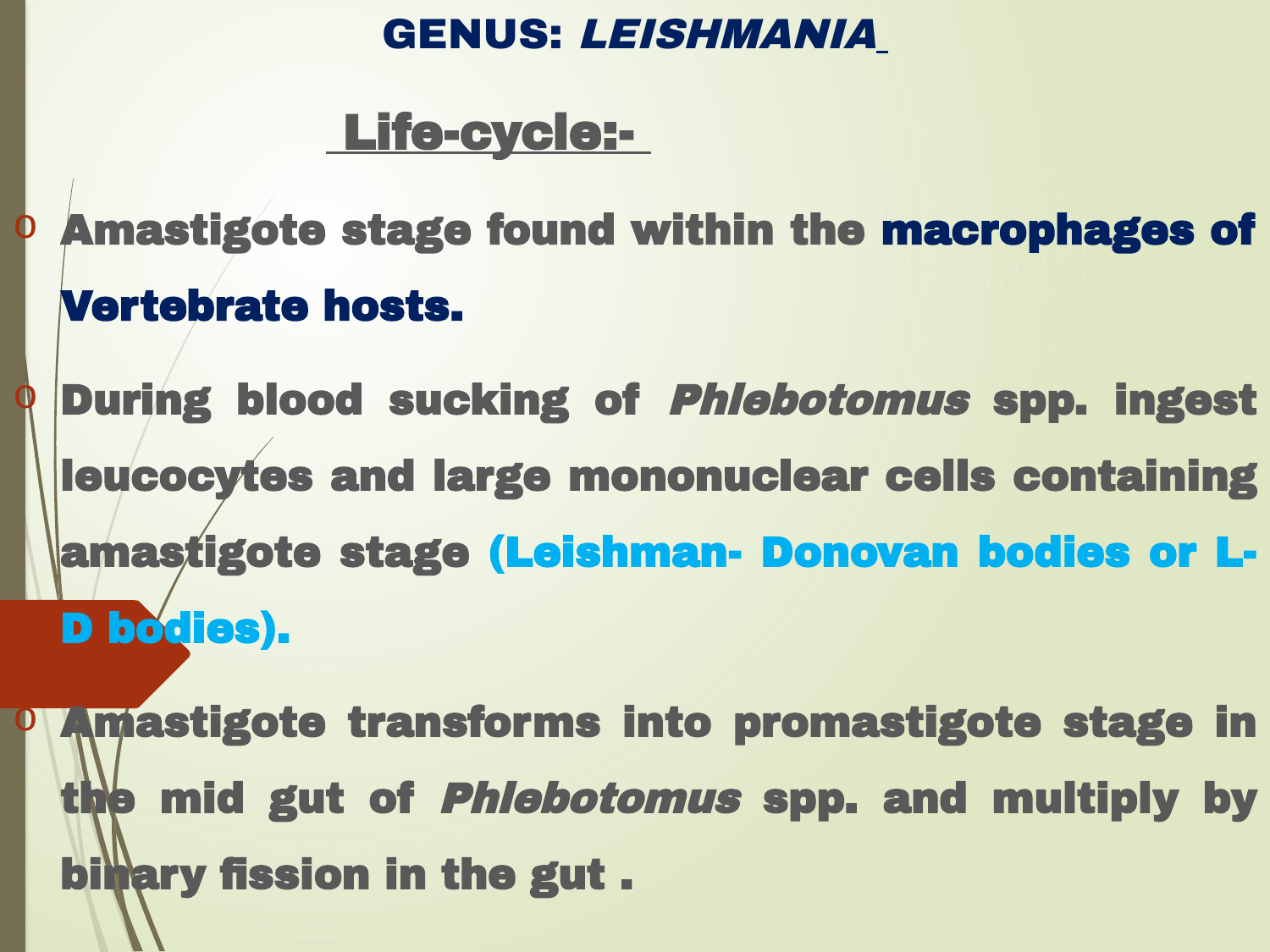

# GENUS: LEISHMANIA
                    Life-cycle:-
Amastigote stage found within the macrophages of Vertebrate hosts.
During blood sucking of Phlebotomus spp. ingest leucocytes and large mononuclear cells containing amastigote stage (Leishman- Donovan bodies or L-D bodies).
Amastigote transforms into promastigote stage in the mid gut of Phlebotomus spp. and multiply by binary fission in the gut .